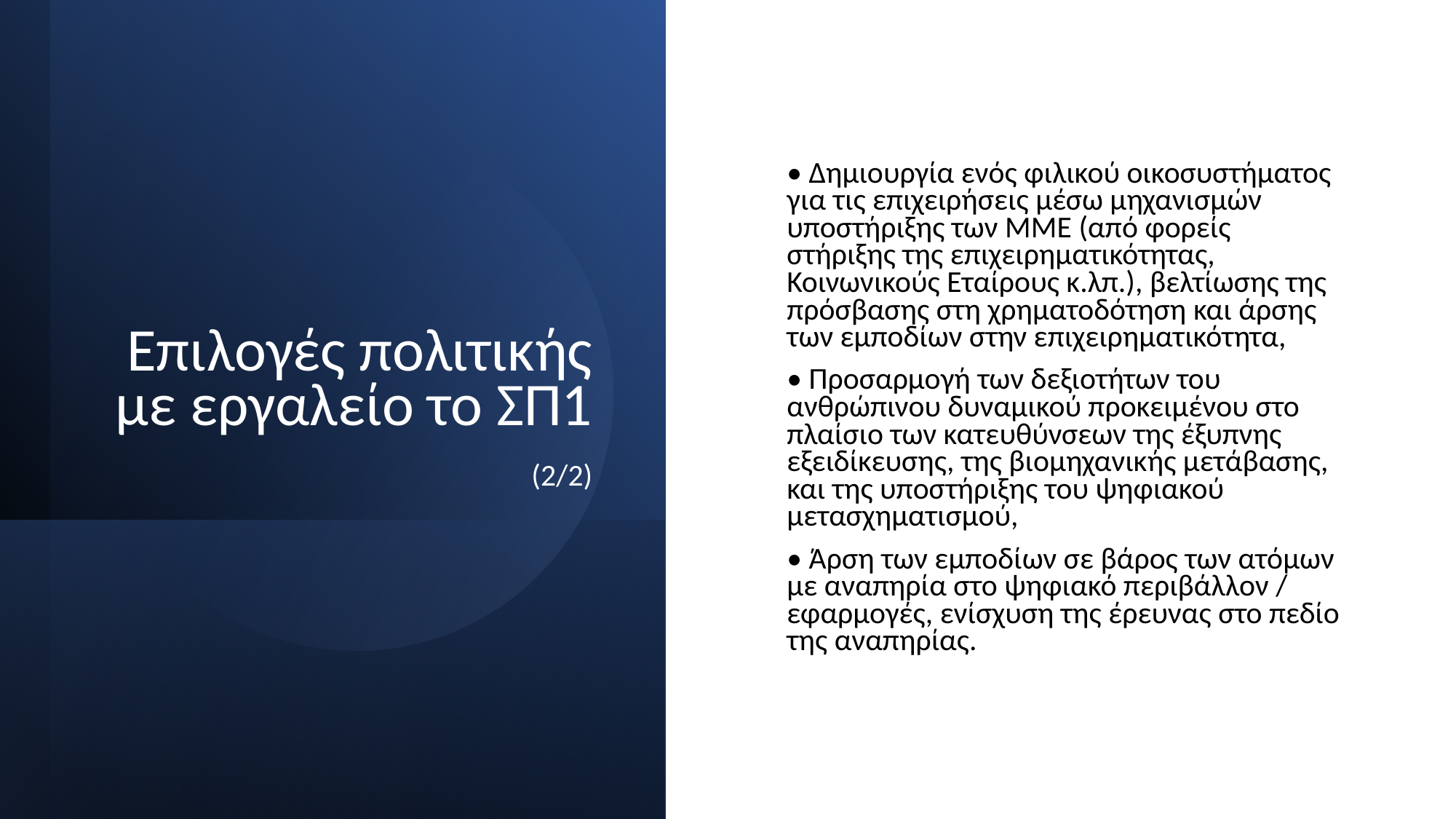

• Δημιουργία ενός φιλικού οικοσυστήματος για τις επιχειρήσεις μέσω μηχανισμών υποστήριξης των ΜΜΕ (από φορείς στήριξης της επιχειρηματικότητας, Κοινωνικούς Εταίρους κ.λπ.), βελτίωσης της πρόσβασης στη χρηματοδότηση και άρσης των εμποδίων στην επιχειρηματικότητα,
• Προσαρμογή των δεξιοτήτων του ανθρώπινου δυναμικού προκειμένου στο πλαίσιο των κατευθύνσεων της έξυπνης εξειδίκευσης, της βιομηχανικής μετάβασης, και της υποστήριξης του ψηφιακού μετασχηματισμού,
• Άρση των εμποδίων σε βάρος των ατόμων με αναπηρία στο ψηφιακό περιβάλλον / εφαρμογές, ενίσχυση της έρευνας στο πεδίο της αναπηρίας.

Επιλογές πολιτικής με εργαλείο το ΣΠ1
(2/2)